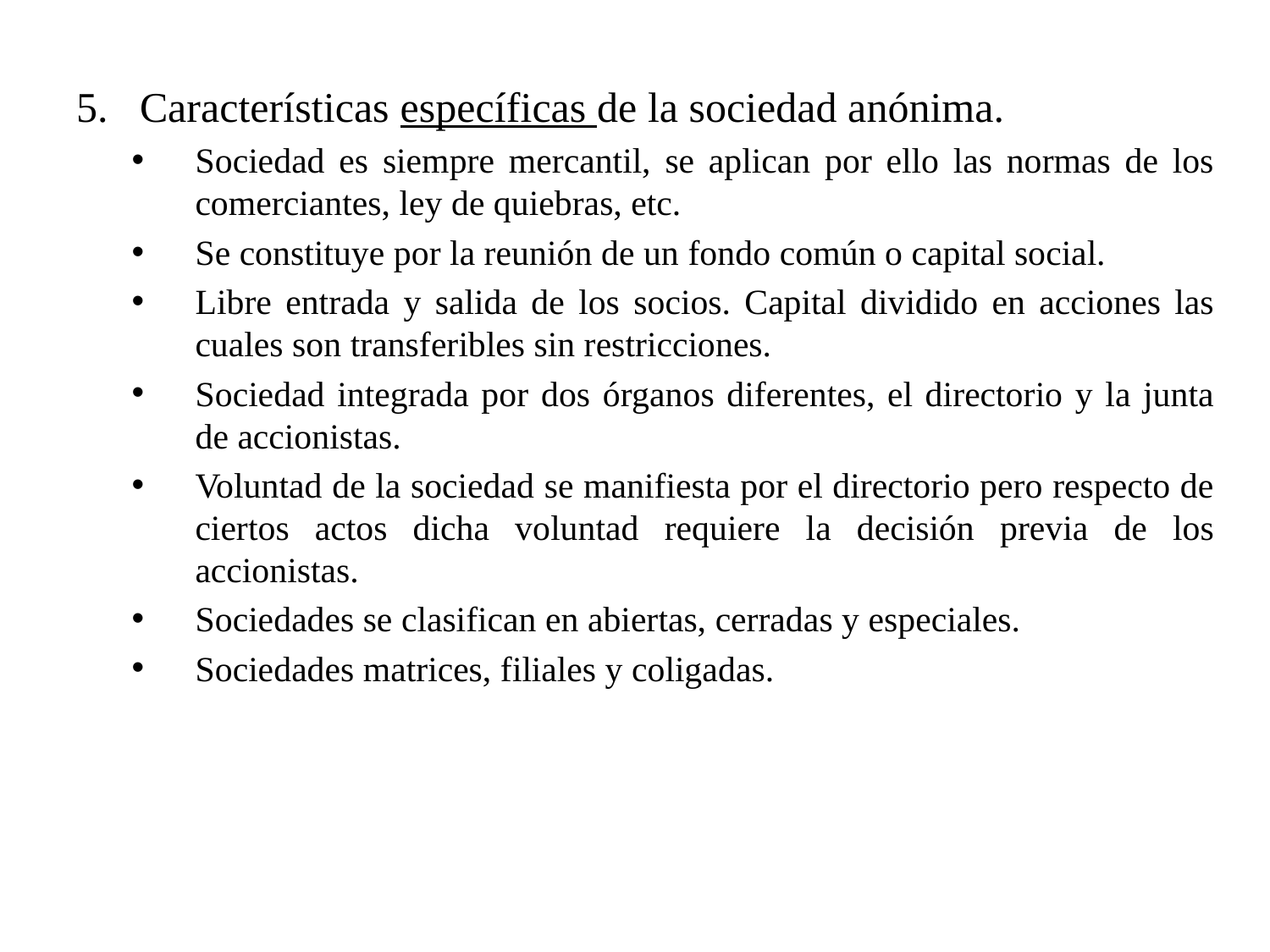

Características específicas de la sociedad anónima.
Sociedad es siempre mercantil, se aplican por ello las normas de los comerciantes, ley de quiebras, etc.
Se constituye por la reunión de un fondo común o capital social.
Libre entrada y salida de los socios. Capital dividido en acciones las cuales son transferibles sin restricciones.
Sociedad integrada por dos órganos diferentes, el directorio y la junta de accionistas.
Voluntad de la sociedad se manifiesta por el directorio pero respecto de ciertos actos dicha voluntad requiere la decisión previa de los accionistas.
Sociedades se clasifican en abiertas, cerradas y especiales.
Sociedades matrices, filiales y coligadas.